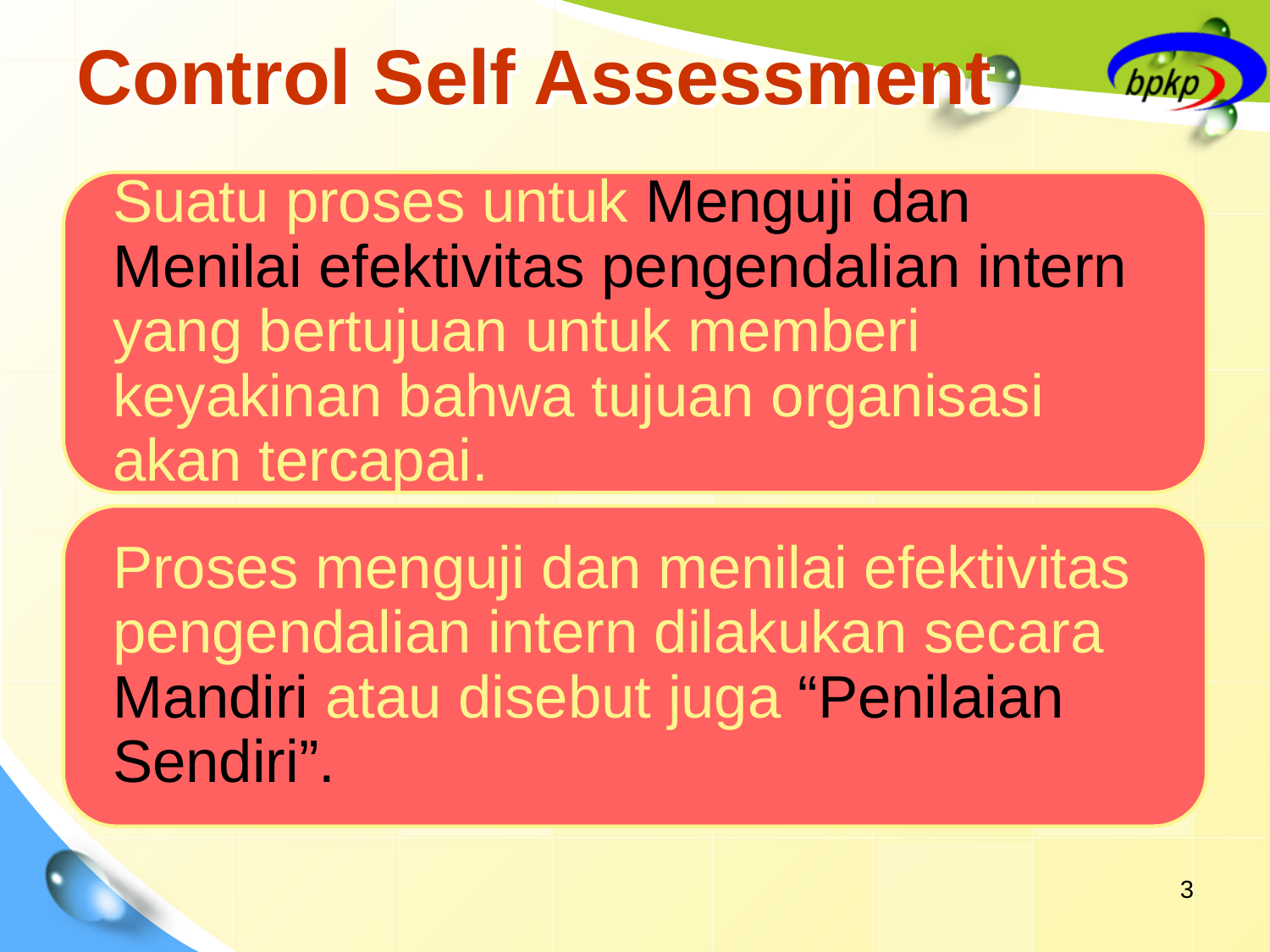

# Control Self Assessment
Suatu proses untuk Menguji dan Menilai efektivitas pengendalian intern yang bertujuan untuk memberi keyakinan bahwa tujuan organisasi akan tercapai.
Proses menguji dan menilai efektivitas pengendalian intern dilakukan secara Mandiri atau disebut juga “Penilaian Sendiri”.
3